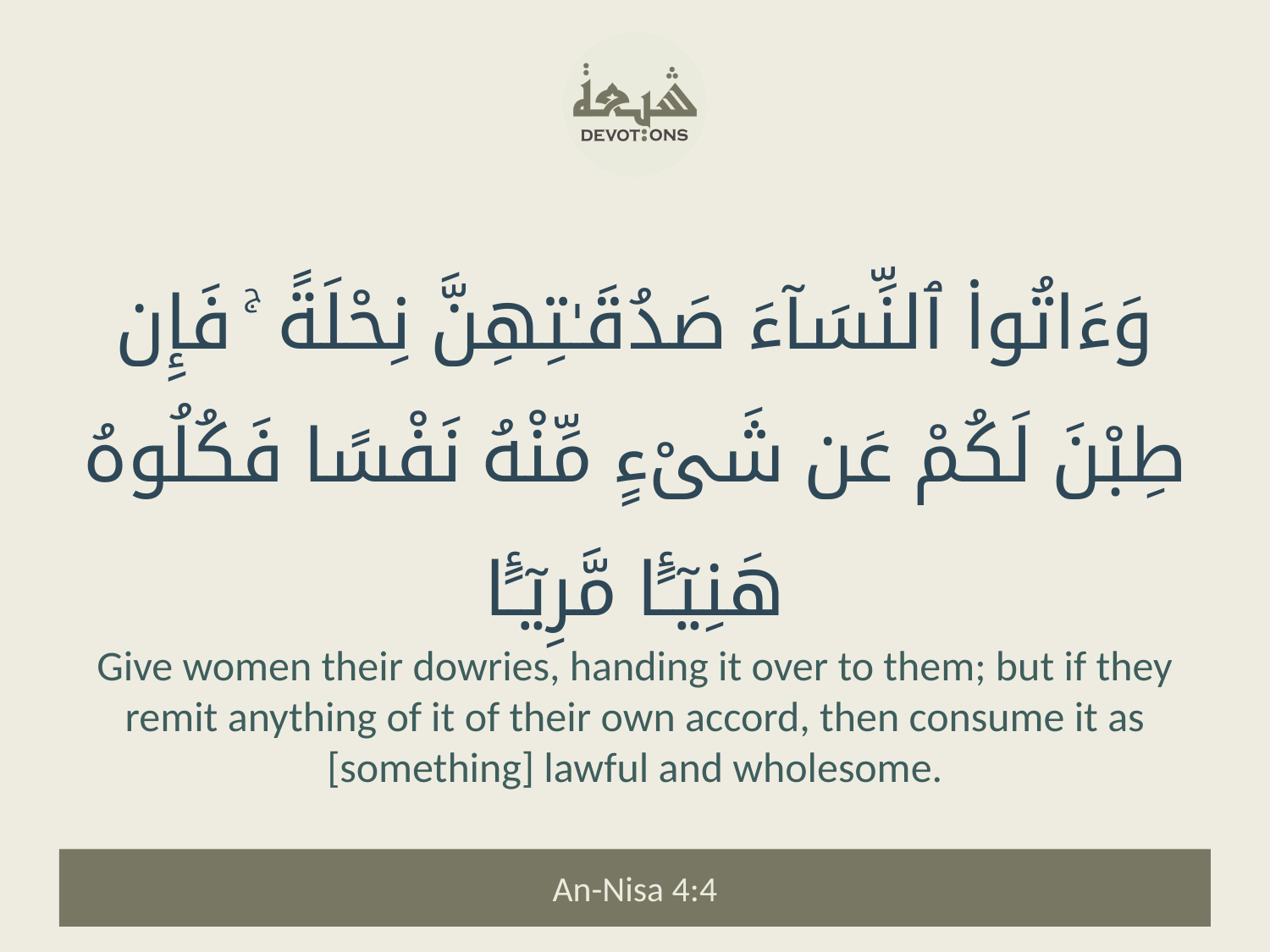

وَءَاتُوا۟ ٱلنِّسَآءَ صَدُقَـٰتِهِنَّ نِحْلَةً ۚ فَإِن طِبْنَ لَكُمْ عَن شَىْءٍ مِّنْهُ نَفْسًا فَكُلُوهُ هَنِيٓـًٔا مَّرِيٓـًٔا
Give women their dowries, handing it over to them; but if they remit anything of it of their own accord, then consume it as [something] lawful and wholesome.
An-Nisa 4:4